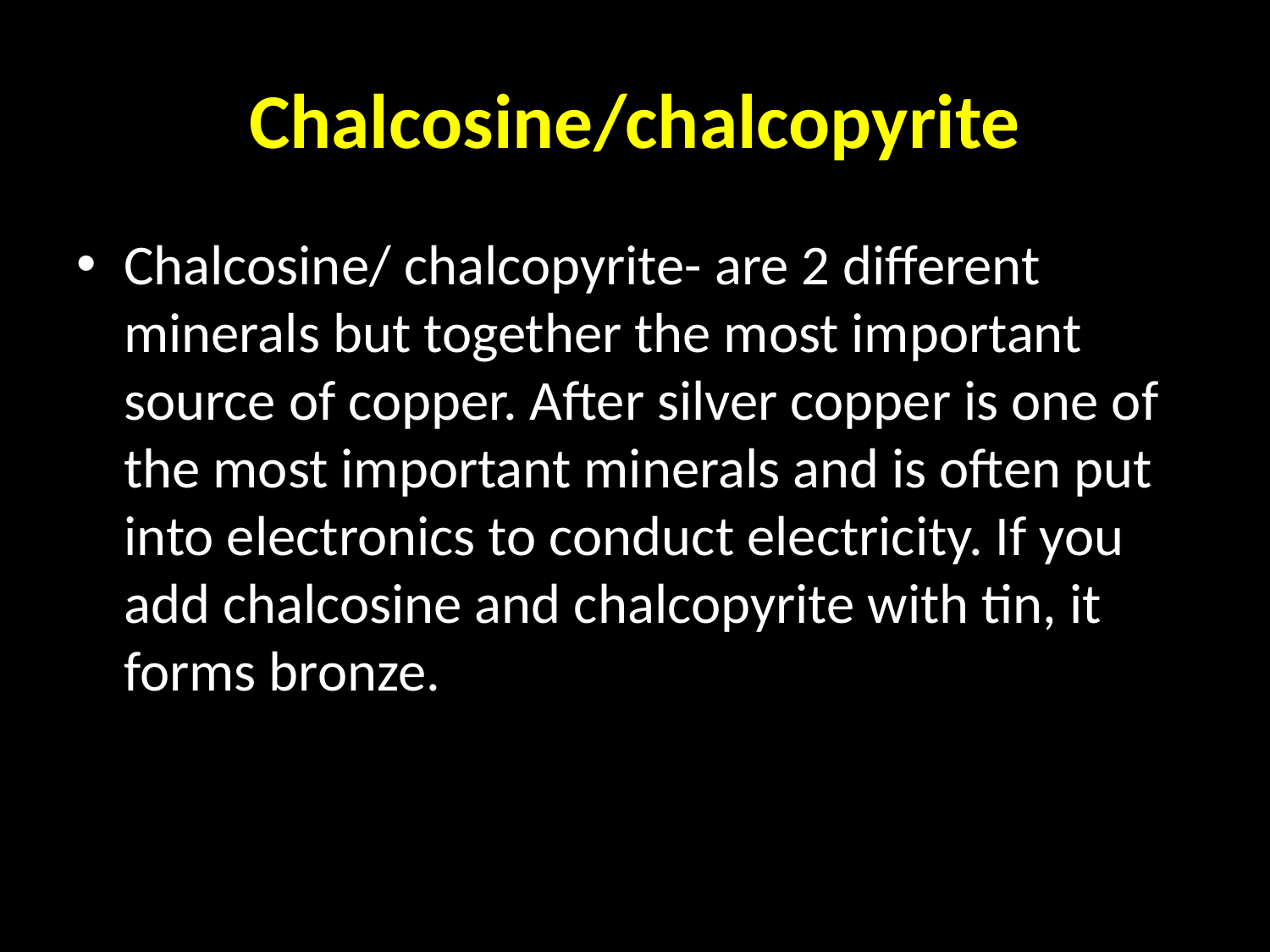

# Chalcosine/chalcopyrite
Chalcosine/ chalcopyrite- are 2 different minerals but together the most important source of copper. After silver copper is one of the most important minerals and is often put into electronics to conduct electricity. If you add chalcosine and chalcopyrite with tin, it forms bronze.